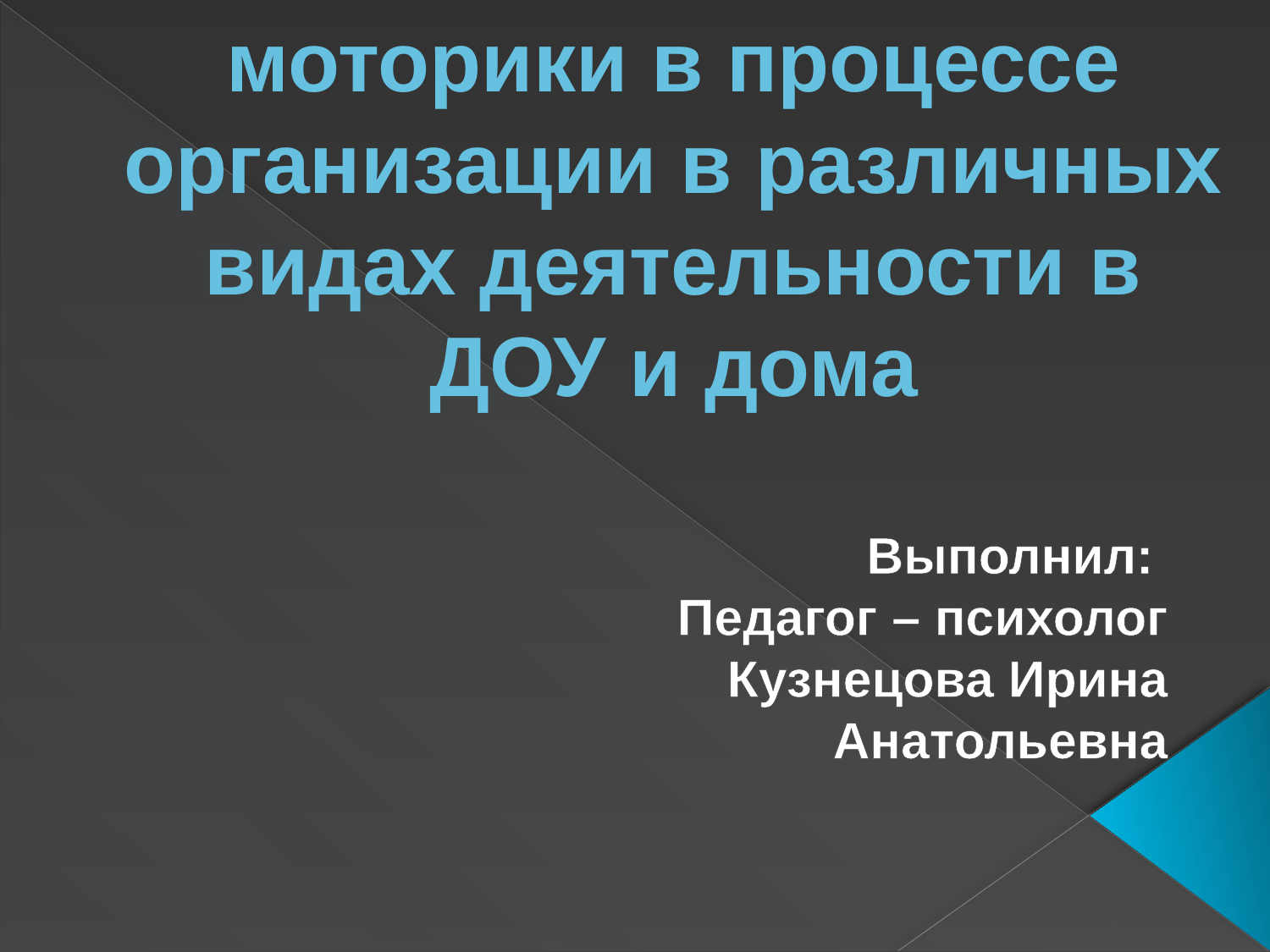

# Развитие мелкой моторики в процессе организации в различных видах деятельности в ДОУ и дома
Выполнил:
Педагог – психолог
Кузнецова Ирина Анатольевна